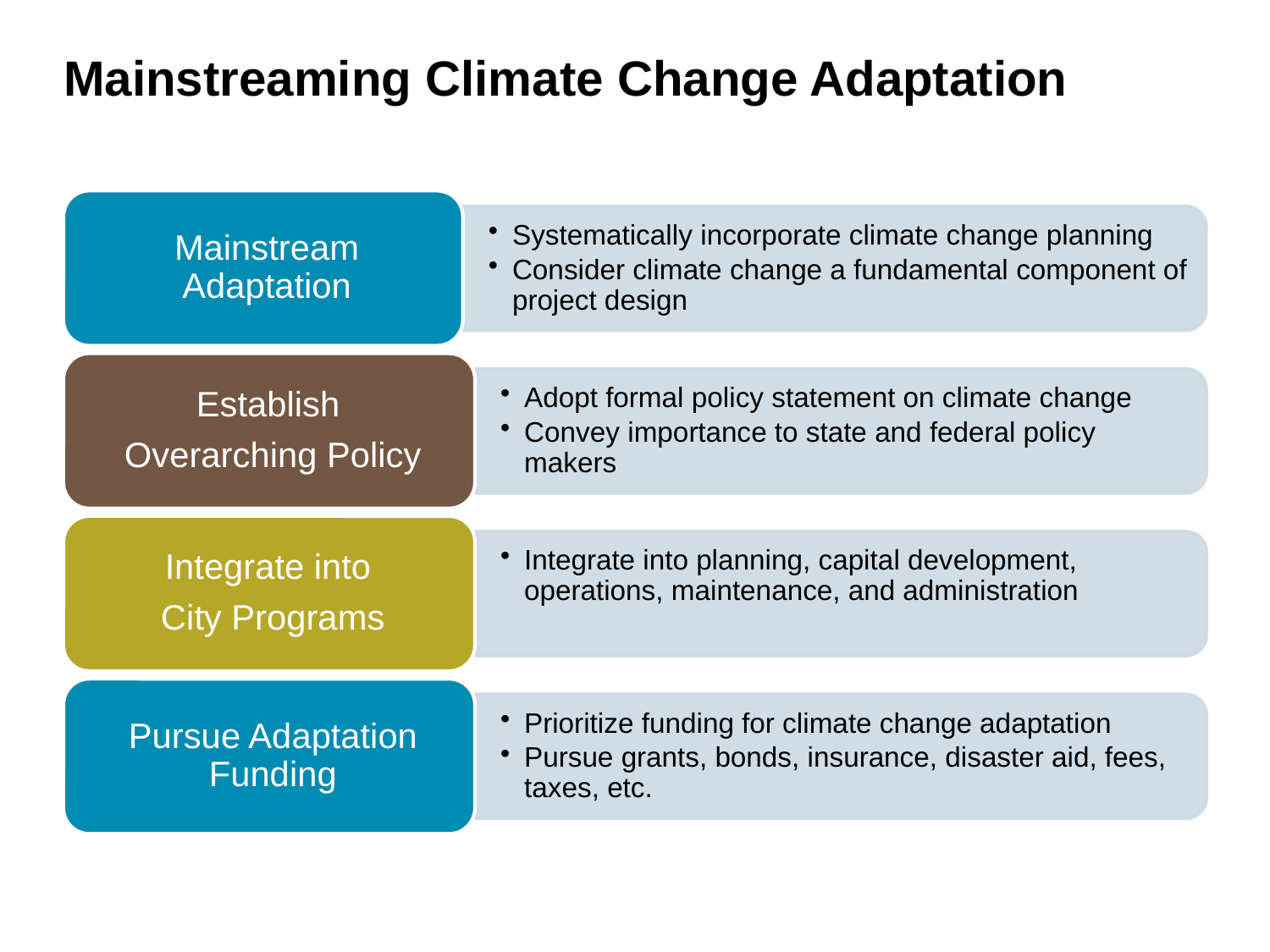

# Mainstreaming Climate Change Adaptation
Systematically incorporate climate change planning
Consider climate change a fundamental component of project design
Mainstream Adaptation
Adopt formal policy statement on climate change
Convey importance to state and federal policy makers
Establish
Overarching Policy
Integrate into planning, capital development, operations, maintenance, and administration

Integrate into
City Programs
Prioritize funding for climate change adaptation
Pursue grants, bonds, insurance, disaster aid, fees, taxes, etc.
Pursue Adaptation Funding